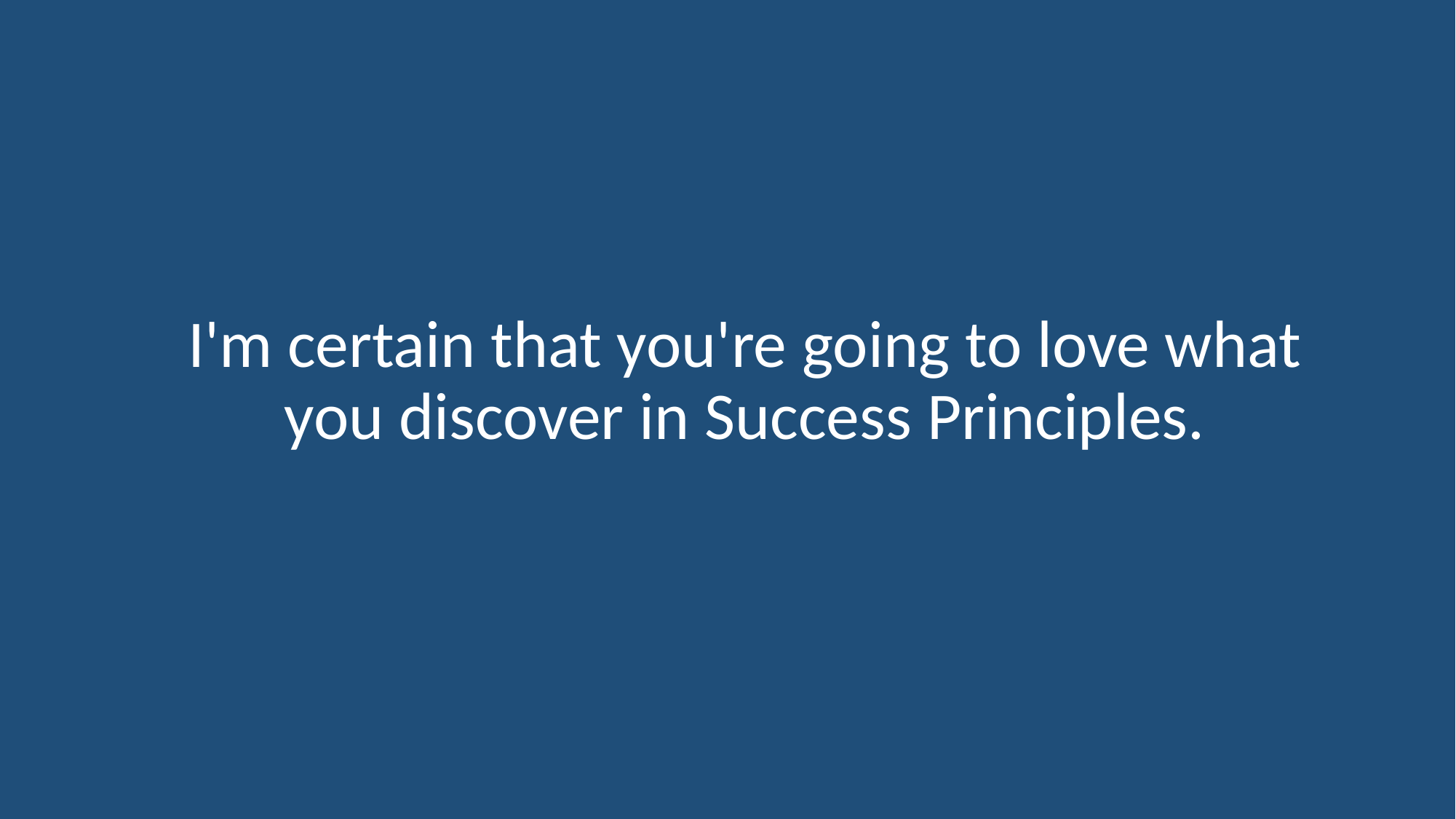

# I'm certain that you're going to love what you discover in Success Principles.